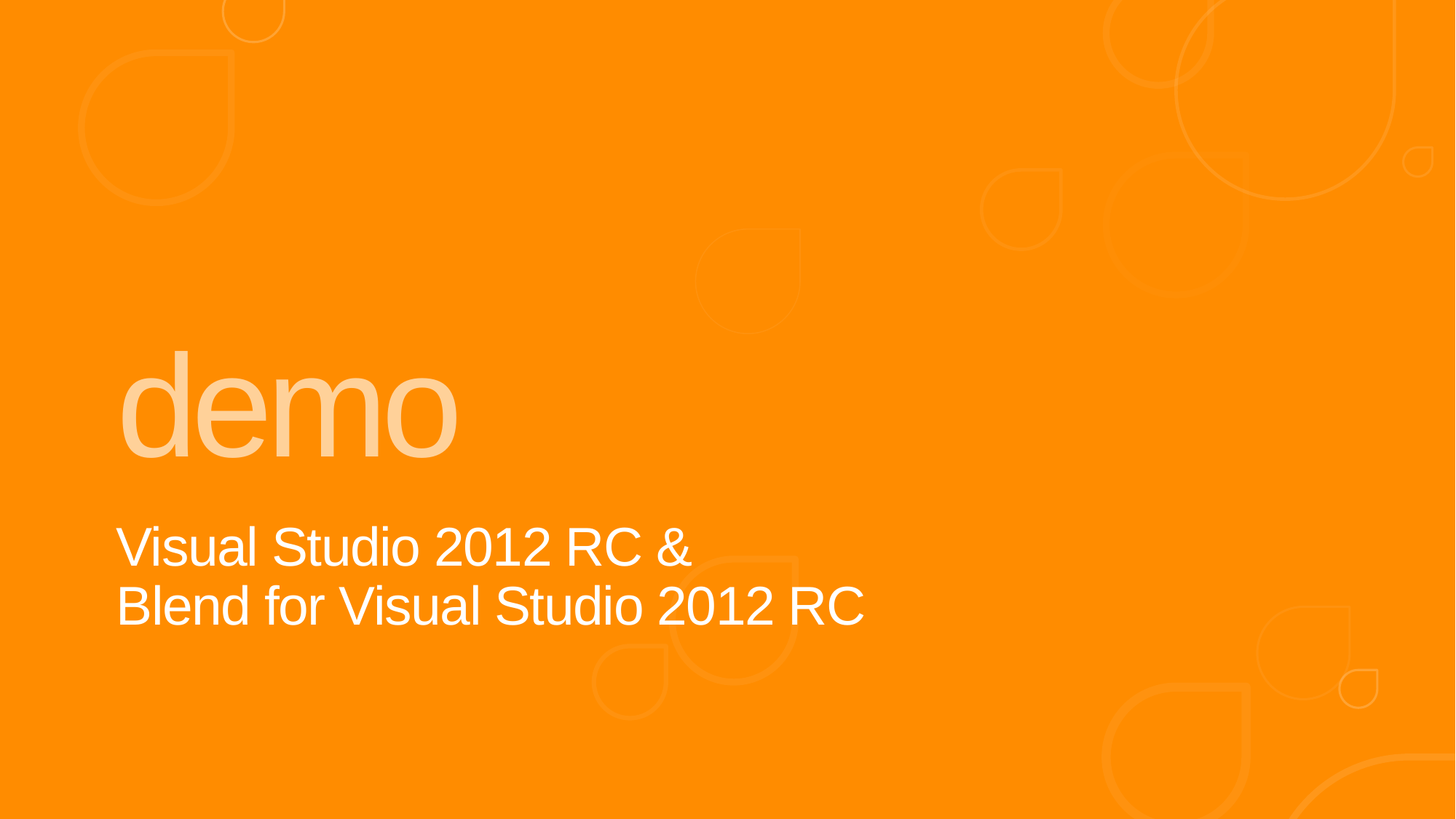

demo
Visual Studio 2012 RC &
Blend for Visual Studio 2012 RC